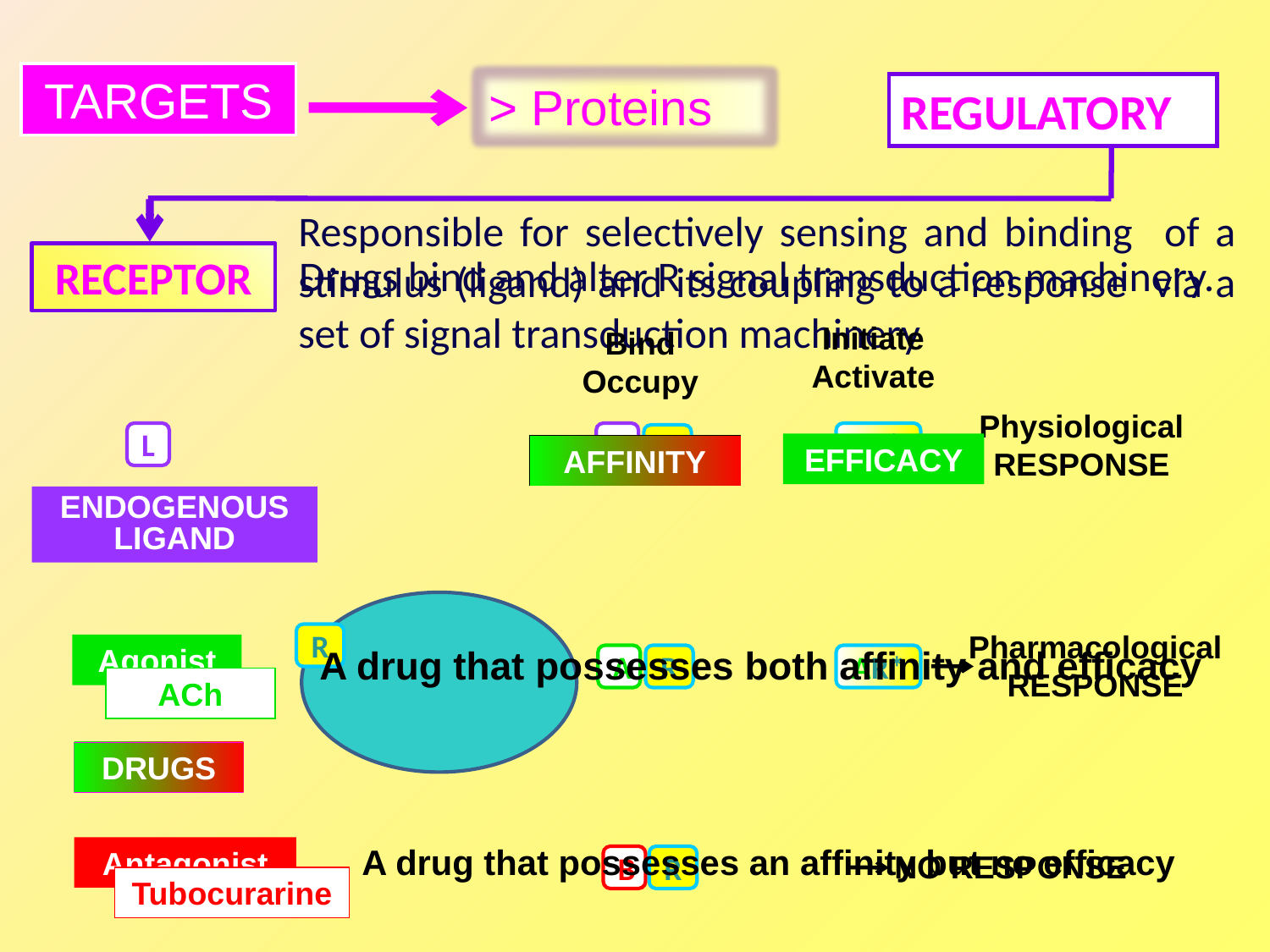

TARGETS
> Proteins
REGULATORY
Responsible for selectively sensing and binding  of a stimulus (ligand) and its coupling to a response  via a set of signal transduction machinery
RECEPTOR
Drugs bind and alter R signal transduction machinery.
Initiate
Activate
Bind
Occupy
Physiological
RESPONSE
L
L
LR*
R
EFFICACY
AFFINITY
ENDOGENOUS
LIGAND

R
Pharmacological
RESPONSE
Agonist
A drug that possesses both affinity and efficacy
A
A
R
AR*
ACh
DRUGS
A drug that possesses an affinity but no efficacy
Antagonist
NO RESPONSE
B
B
R
Tubocurarine